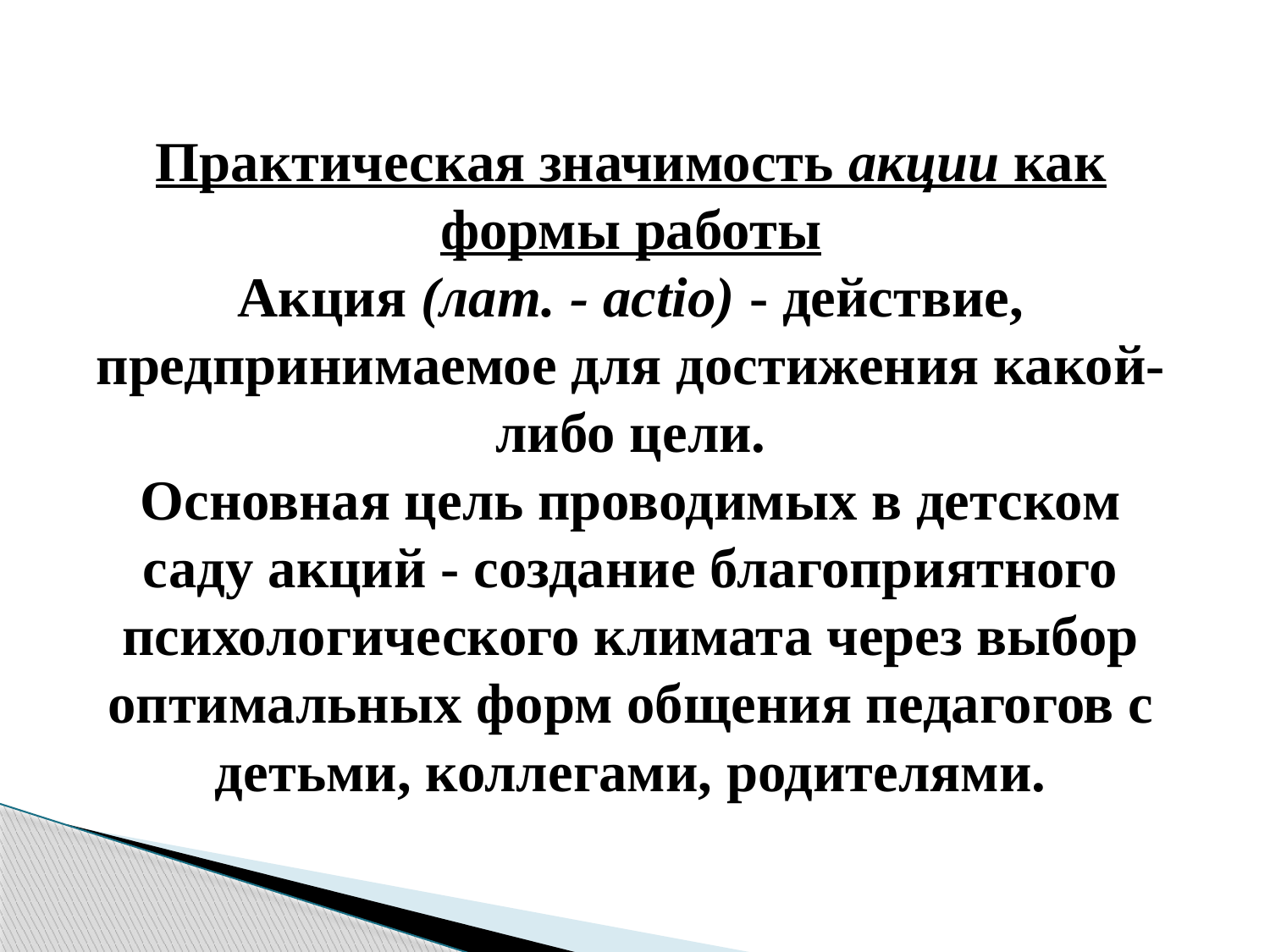

# Практическая значимость акции как формы работы Акция (лат. - actio) - действие, предпринимаемое для достижения какой-либо цели. Основная цель проводимых в детском саду акций - создание благоприятного психологического климата через выбор оптимальных форм общения педагогов с детьми, коллегами, родителями.